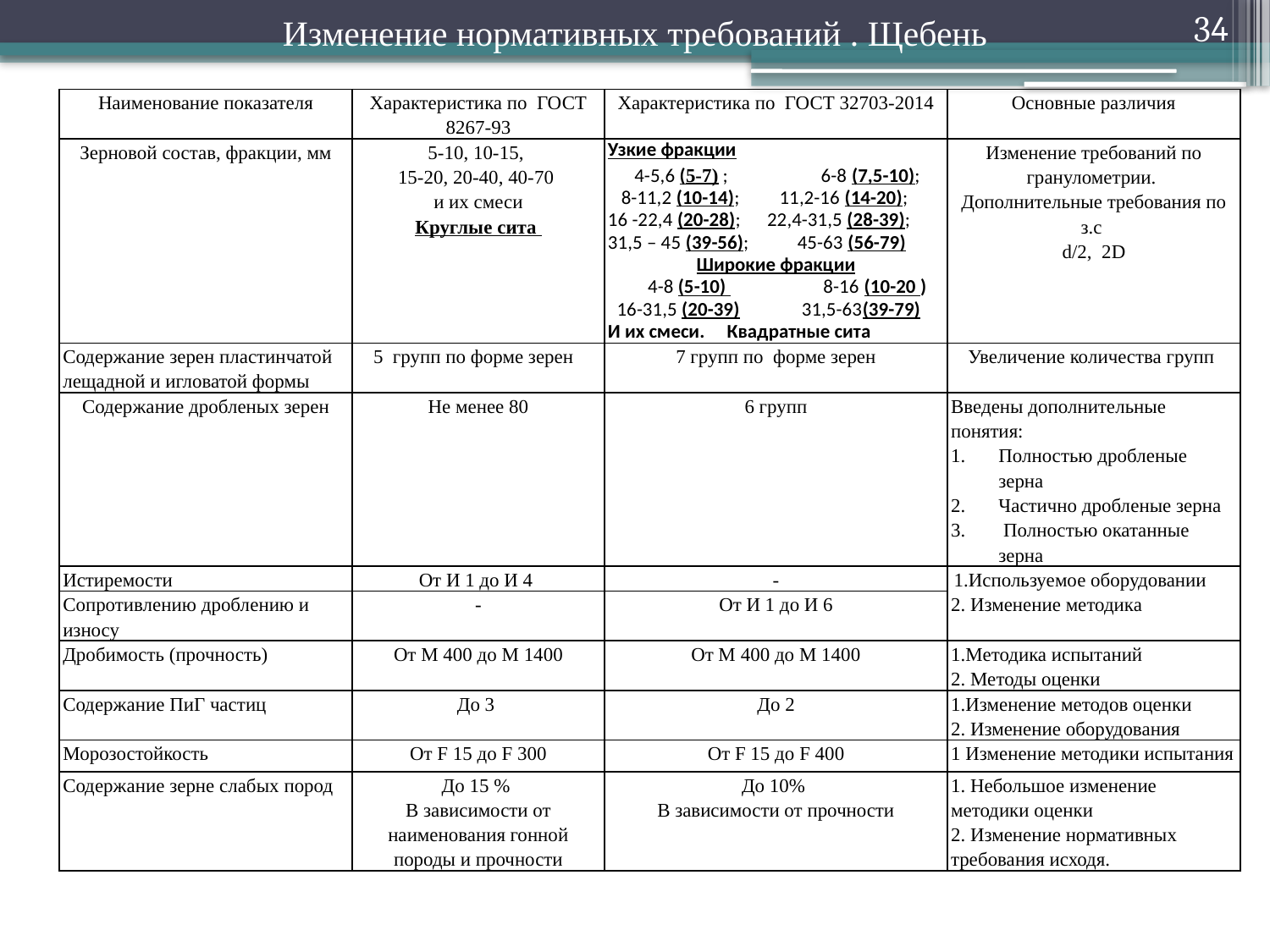

34
Изменение нормативных требований . Щебень
| Наименование показателя | Характеристика по ГОСТ 8267-93 | Характеристика по ГОСТ 32703-2014 | Основные различия |
| --- | --- | --- | --- |
| Зерновой состав, фракции, мм | 5-10, 10-15, 15-20, 20-40, 40-70 и их смеси Круглые сита | Узкие фракции 4-5,6 (5-7) ; 6-8 (7,5-10); 8-11,2 (10-14); 11,2-16 (14-20); 16 -22,4 (20-28); 22,4-31,5 (28-39); 31,5 – 45 (39-56); 45-63 (56-79) Широкие фракции 4-8 (5-10) 8-16 (10-20 ) 16-31,5 (20-39) 31,5-63(39-79) И их смеси. Квадратные сита | Изменение требований по гранулометрии. Дополнительные требования по з.с d/2, 2D |
| Содержание зерен пластинчатой лещадной и игловатой формы | 5 групп по форме зерен | 7 групп по форме зерен | Увеличение количества групп |
| Содержание дробленых зерен | Не менее 80 | 6 групп | Введены дополнительные понятия: Полностью дробленые зерна Частично дробленые зерна Полностью окатанные зерна |
| Истиремости | От И 1 до И 4 | - | 1.Используемое оборудовании 2. Изменение методика |
| Сопротивлению дроблению и износу | - | От И 1 до И 6 |  |
| Дробимость (прочность) | От М 400 до М 1400 | От М 400 до М 1400 | 1.Методика испытаний 2. Методы оценки |
| Содержание ПиГ частиц | До 3 | До 2 | 1.Изменение методов оценки 2. Изменение оборудования |
| Морозостойкость | От F 15 до F 300 | От F 15 до F 400 | 1 Изменение методики испытания |
| Содержание зерне слабых пород | До 15 % В зависимости от наименования гонной породы и прочности | До 10% В зависимости от прочности | 1. Небольшое изменение методики оценки 2. Изменение нормативных требования исходя. |